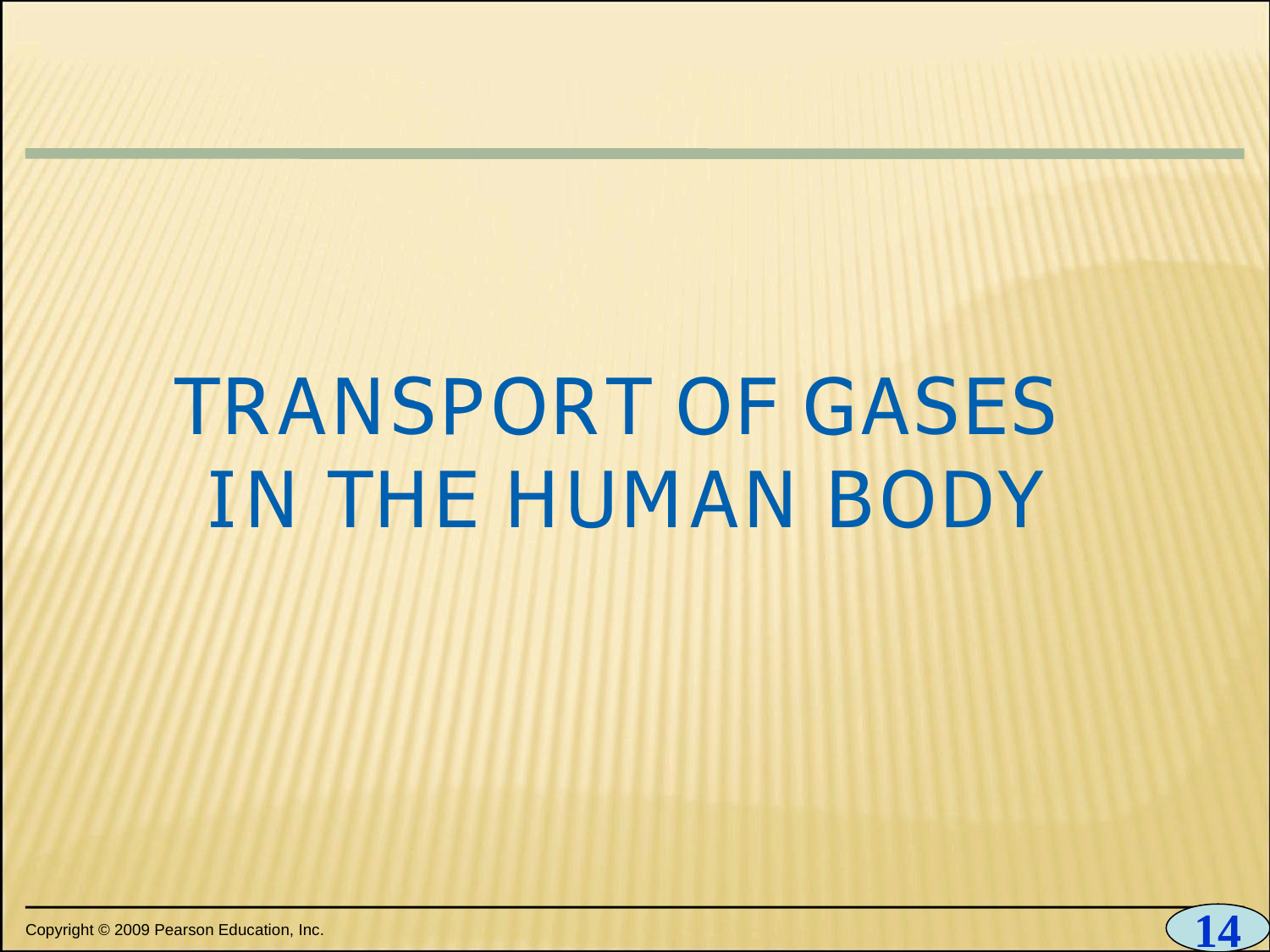

0

TRANSPORT OF GASES
IN THE HUMAN BODY

14

Copyright © 2009 Pearson Education, Inc.